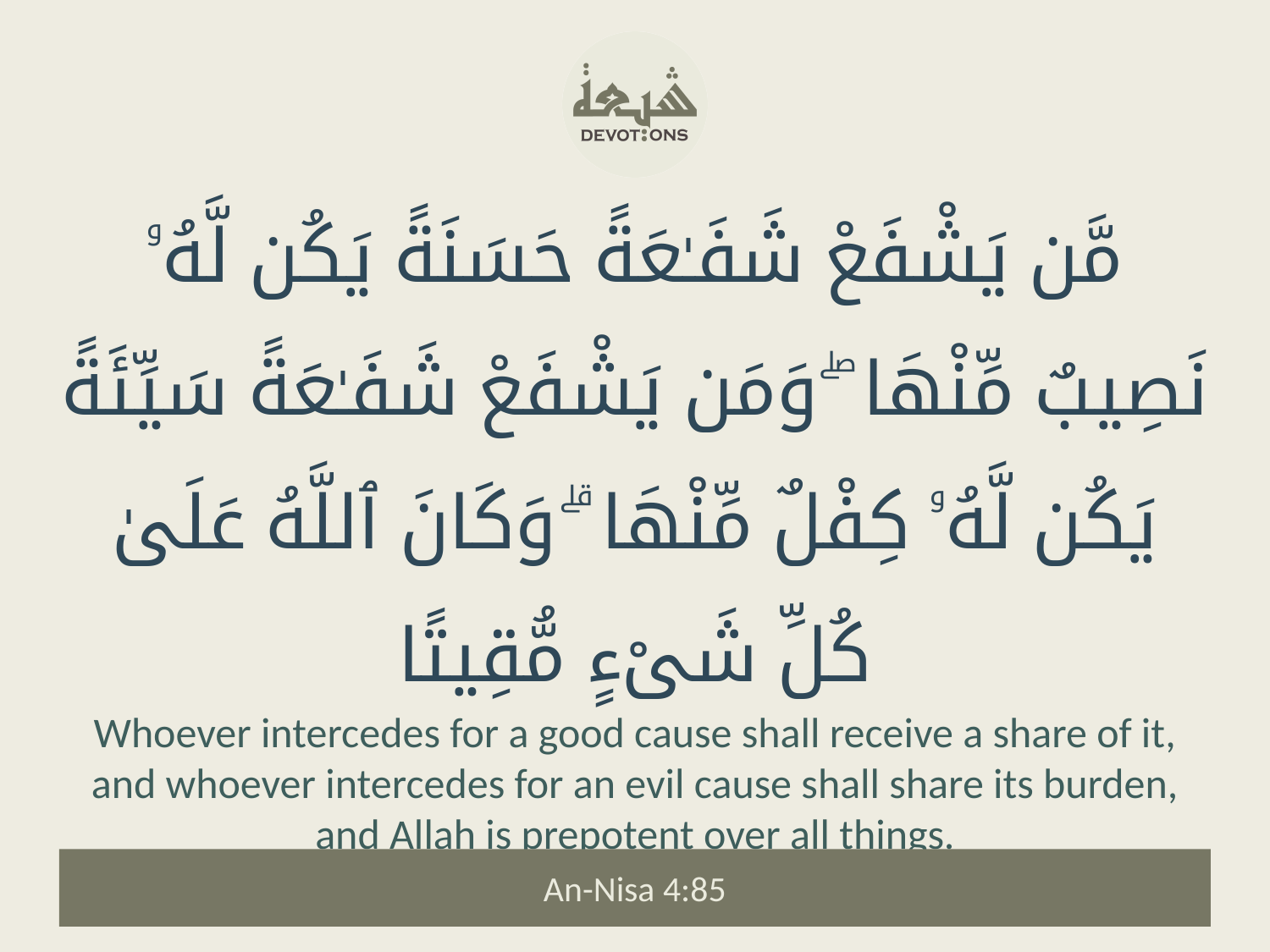

مَّن يَشْفَعْ شَفَـٰعَةً حَسَنَةً يَكُن لَّهُۥ نَصِيبٌ مِّنْهَا ۖ وَمَن يَشْفَعْ شَفَـٰعَةً سَيِّئَةً يَكُن لَّهُۥ كِفْلٌ مِّنْهَا ۗ وَكَانَ ٱللَّهُ عَلَىٰ كُلِّ شَىْءٍ مُّقِيتًا
Whoever intercedes for a good cause shall receive a share of it, and whoever intercedes for an evil cause shall share its burden, and Allah is prepotent over all things.
An-Nisa 4:85